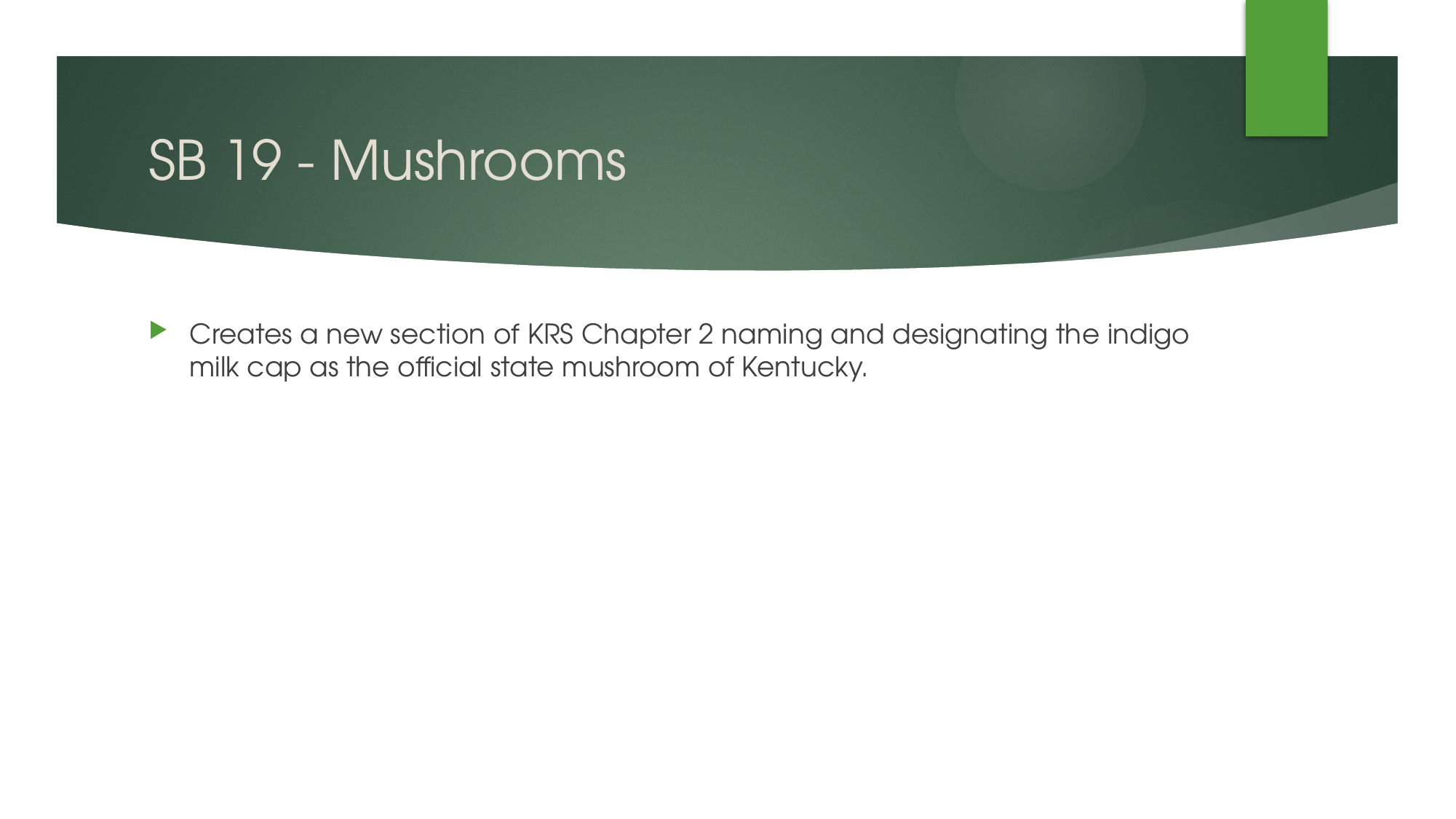

# SB 19 - Mushrooms
Creates a new section of KRS Chapter 2 naming and designating the indigo milk cap as the official state mushroom of Kentucky.